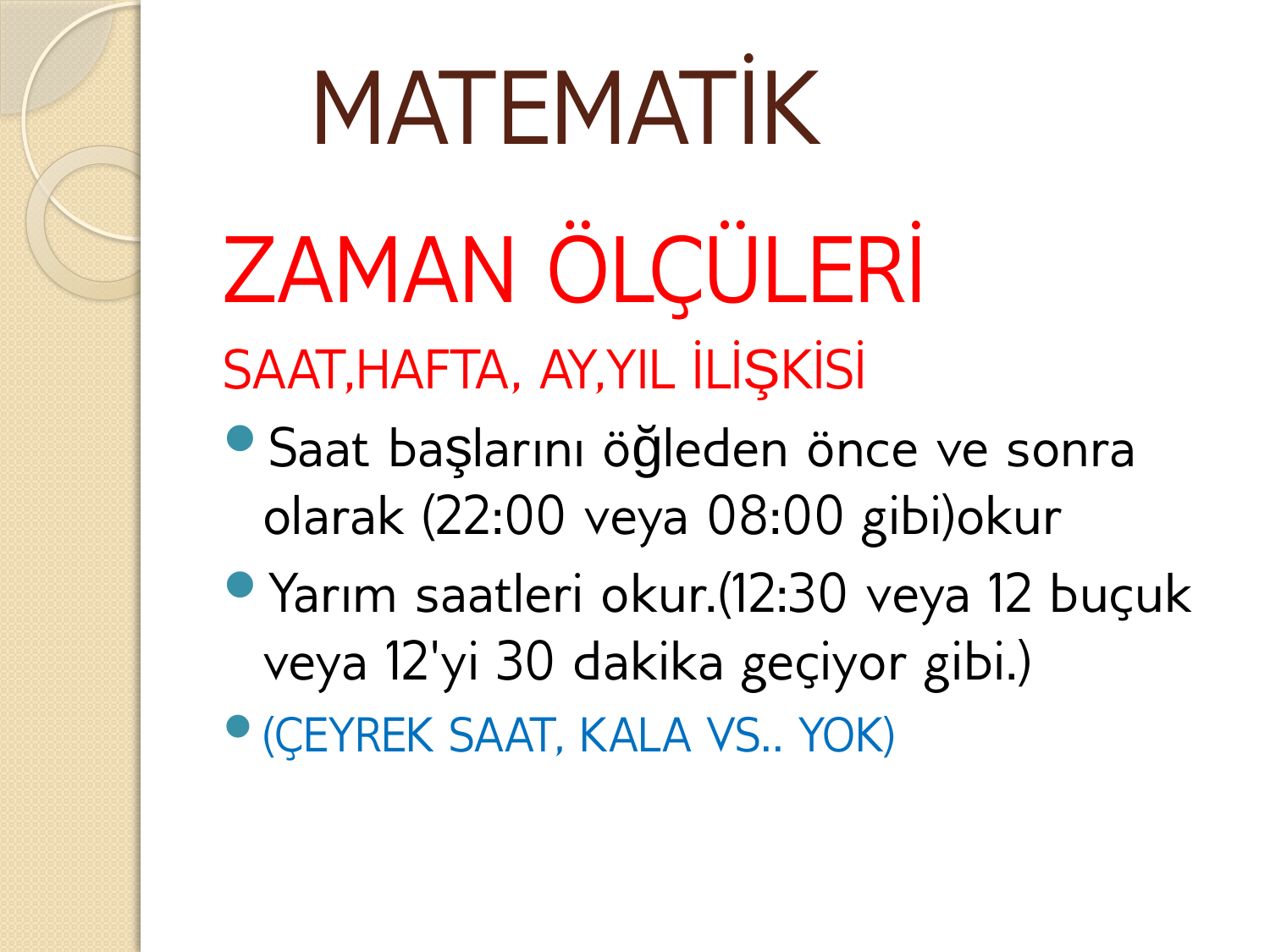

MATEMATİK
ZAMAN ÖLÇÜLERİ
SAAT,HAFTA, AY,YIL İLİŞKİSİ
Saat başlarını öğleden önce ve sonra olarak (22:00 veya 08:00 gibi)okur
Yarım saatleri okur.(12:30 veya 12 buçuk veya 12'yi 30 dakika geçiyor gibi.)
(ÇEYREK SAAT, KALA VS.. YOK)